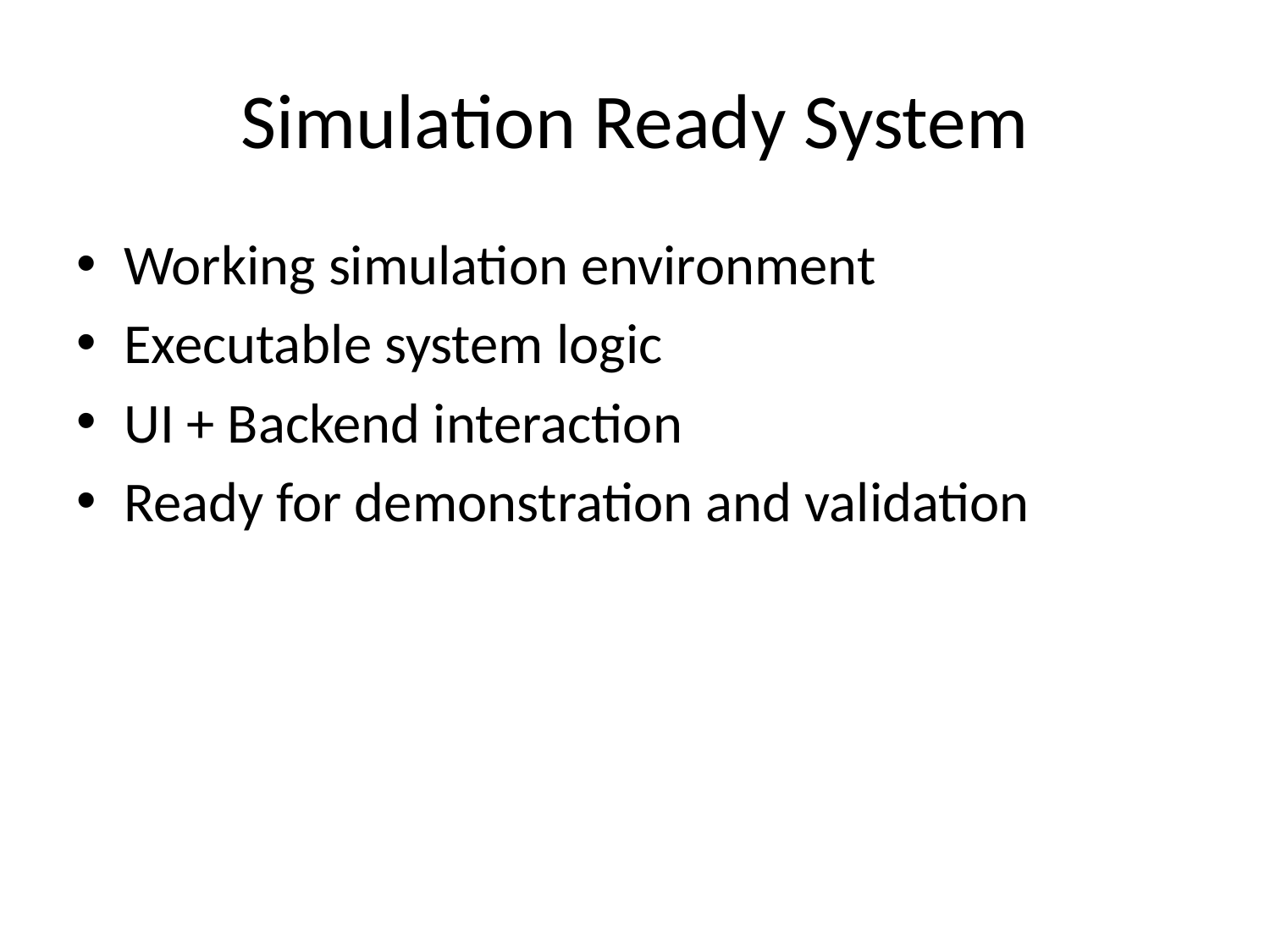

# Simulation Ready System
Working simulation environment
Executable system logic
UI + Backend interaction
Ready for demonstration and validation